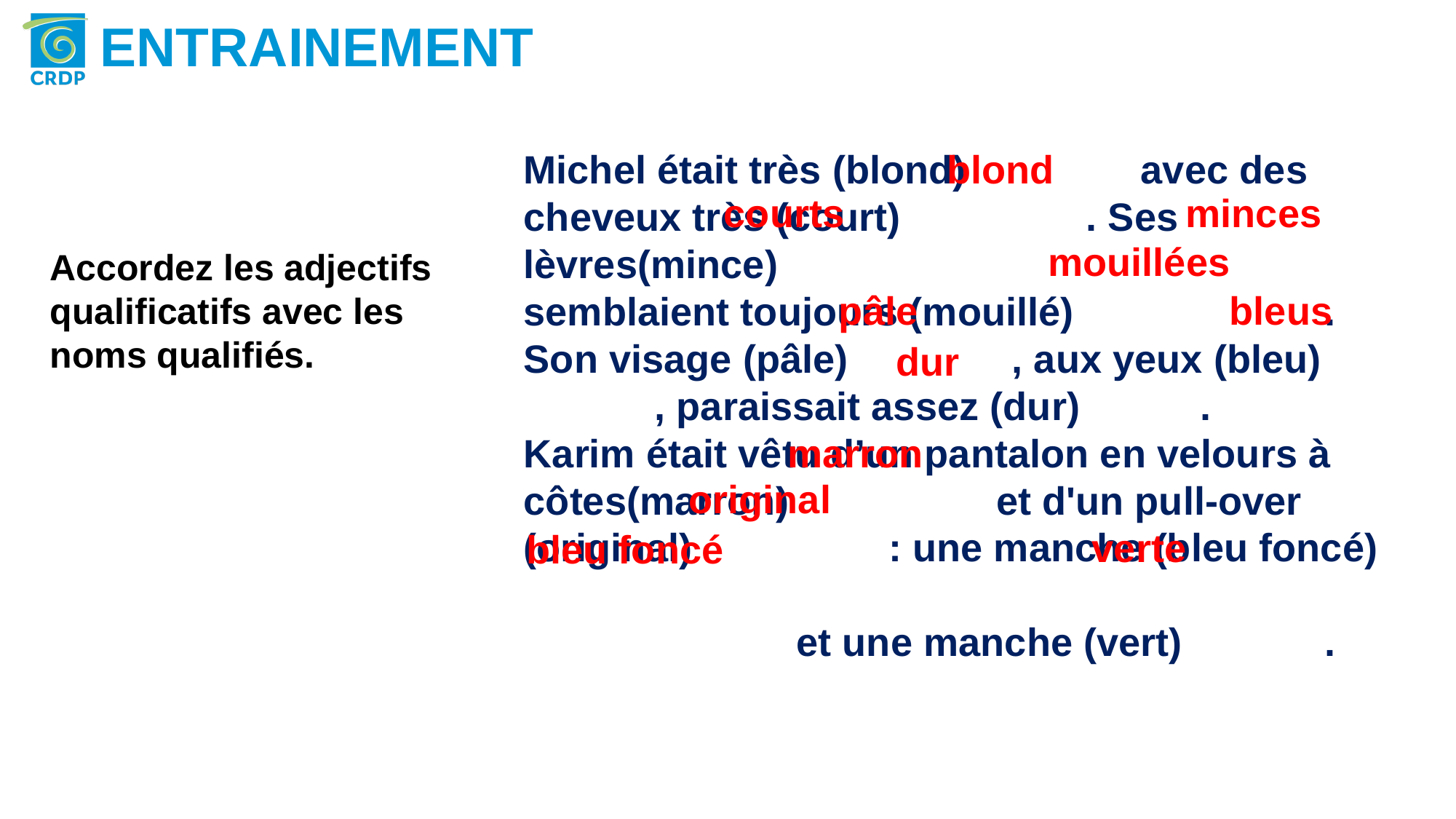

ENTRAINEMENT
Michel était très (blond)                avec des cheveux très (court)                 . Ses lèvres(mince)
semblaient toujours (mouillé)                       .
Son visage (pâle)               , aux yeux (bleu)                  , paraissait assez (dur)           .
Karim était vêtu d’un pantalon en velours à côtes(marron)                   et d'un pull-over (original)                  : une manche (bleu foncé)
                         et une manche (vert)             .
blond
courts
minces

Accordez les adjectifs qualificatifs avec les noms qualifiés.

mouillées
pâle
bleus
dur
marron
original
verte
bleu foncé